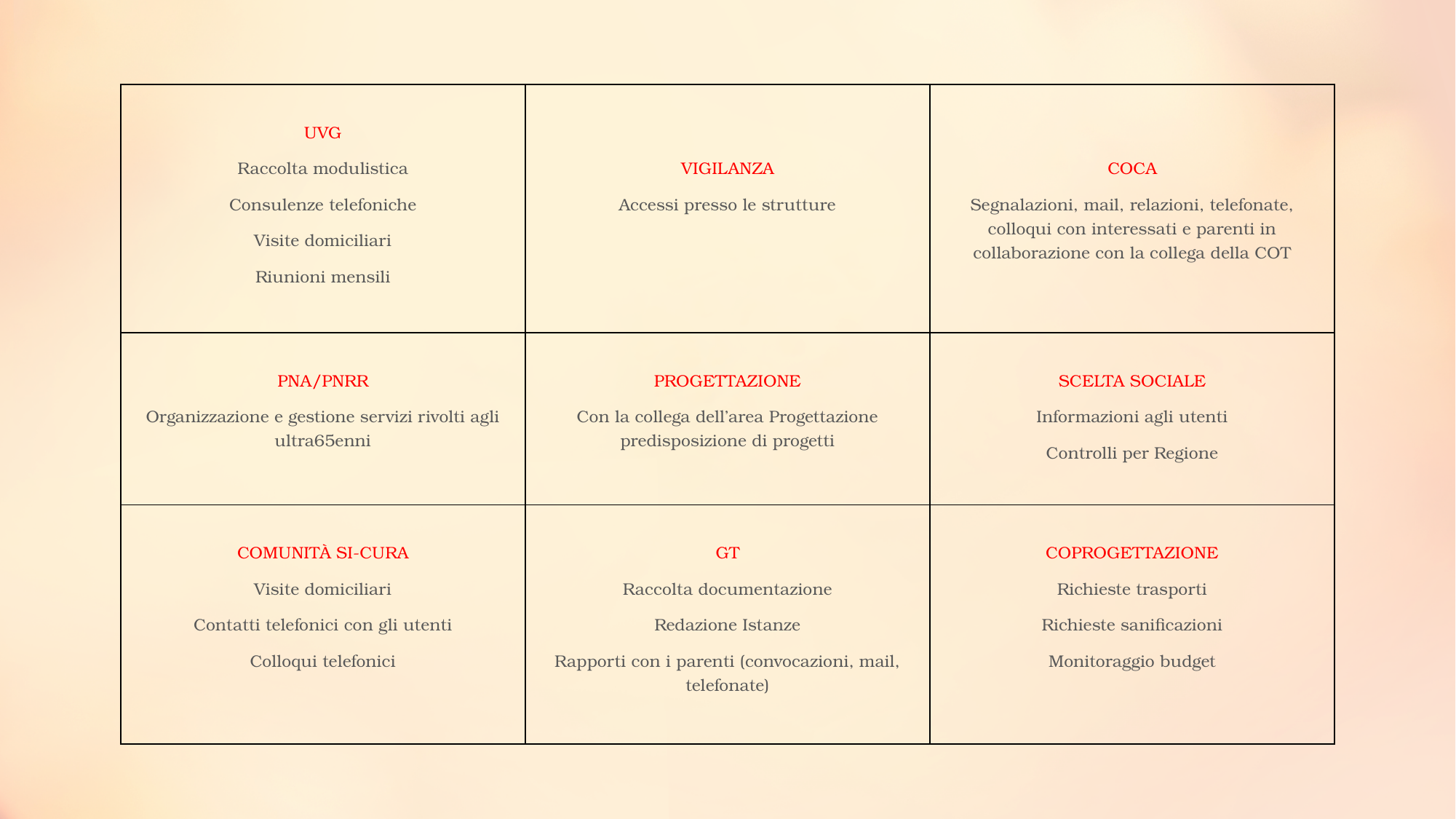

| UVG Raccolta modulistica Consulenze telefoniche Visite domiciliari Riunioni mensili | VIGILANZA Accessi presso le strutture | COCA Segnalazioni, mail, relazioni, telefonate, colloqui con interessati e parenti in collaborazione con la collega della COT |
| --- | --- | --- |
| PNA/PNRR Organizzazione e gestione servizi rivolti agli ultra65enni | PROGETTAZIONE Con la collega dell’area Progettazione predisposizione di progetti | SCELTA SOCIALE Informazioni agli utenti Controlli per Regione |
| COMUNITÀ SI-CURA Visite domiciliari Contatti telefonici con gli utenti Colloqui telefonici | GT Raccolta documentazione Redazione Istanze Rapporti con i parenti (convocazioni, mail, telefonate) | COPROGETTAZIONE Richieste trasporti Richieste sanificazioni Monitoraggio budget |